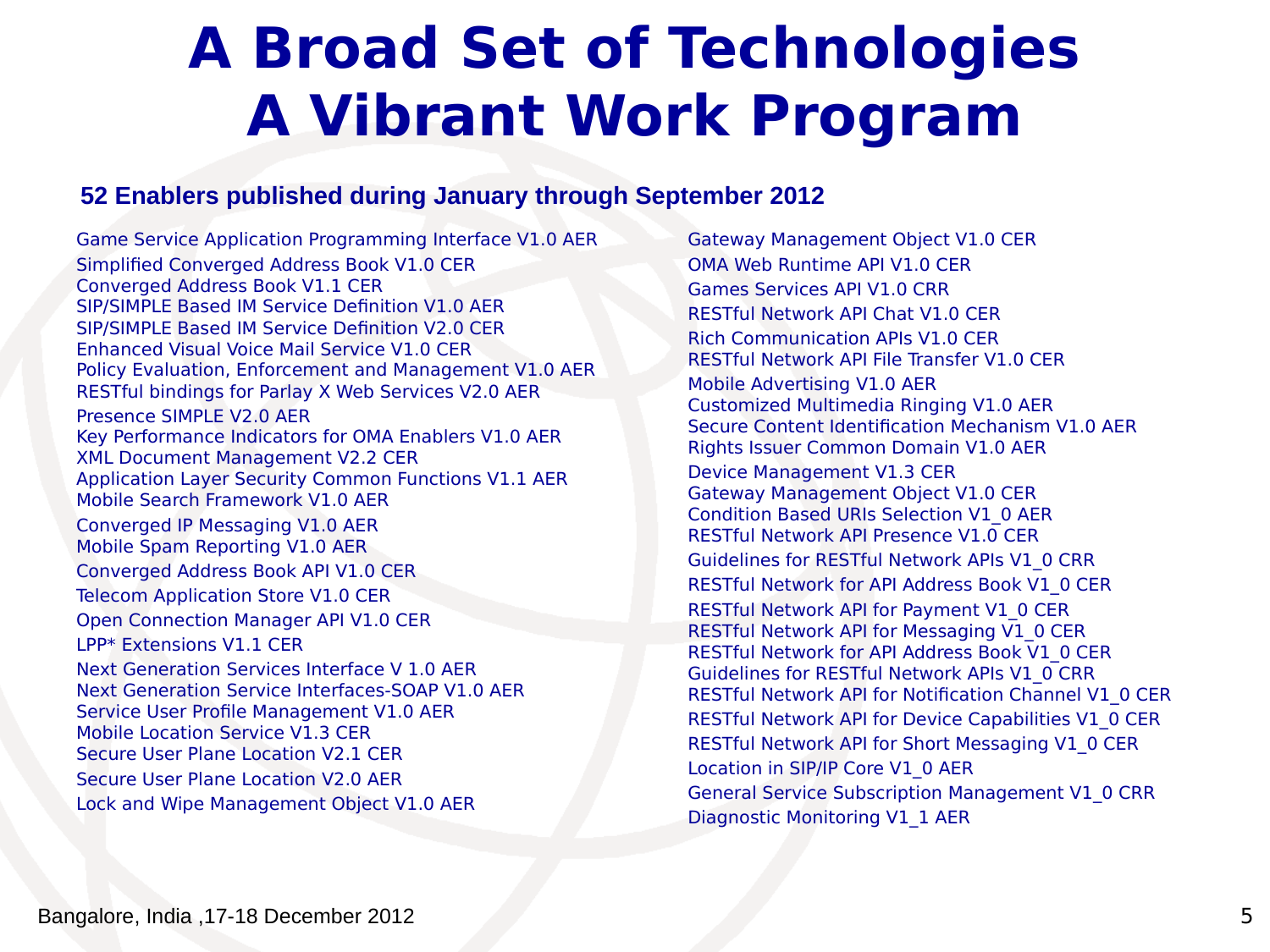

# A Broad Set of Technologies A Vibrant Work Program
52 Enablers published during January through September 2012
Game Service Application Programming Interface V1.0 AER
Simplified Converged Address Book V1.0 CER
Converged Address Book V1.1 CER
SIP/SIMPLE Based IM Service Definition V1.0 AER
SIP/SIMPLE Based IM Service Definition V2.0 CER
Enhanced Visual Voice Mail Service V1.0 CER
Policy Evaluation, Enforcement and Management V1.0 AER
RESTful bindings for Parlay X Web Services V2.0 AER
Presence SIMPLE V2.0 AER
Key Performance Indicators for OMA Enablers V1.0 AER
XML Document Management V2.2 CER
Application Layer Security Common Functions V1.1 AER
Mobile Search Framework V1.0 AER
Converged IP Messaging V1.0 AER
Mobile Spam Reporting V1.0 AER
Converged Address Book API V1.0 CER
Telecom Application Store V1.0 CER
Open Connection Manager API V1.0 CER
LPP* Extensions V1.1 CER
Next Generation Services Interface V 1.0 AER
Next Generation Service Interfaces-SOAP V1.0 AER
Service User Profile Management V1.0 AER
Mobile Location Service V1.3 CER
Secure User Plane Location V2.1 CER
Secure User Plane Location V2.0 AER
Lock and Wipe Management Object V1.0 AER
Gateway Management Object V1.0 CER
OMA Web Runtime API V1.0 CER
Games Services API V1.0 CRR
RESTful Network API Chat V1.0 CER
Rich Communication APIs V1.0 CER
RESTful Network API File Transfer V1.0 CER
Mobile Advertising V1.0 AER
Customized Multimedia Ringing V1.0 AER
Secure Content Identification Mechanism V1.0 AER
Rights Issuer Common Domain V1.0 AER
Device Management V1.3 CER
Gateway Management Object V1.0 CER
Condition Based URIs Selection V1_0 AER
RESTful Network API Presence V1.0 CER
Guidelines for RESTful Network APIs V1_0 CRR
RESTful Network for API Address Book V1_0 CER
RESTful Network API for Payment V1_0 CER
RESTful Network API for Messaging V1_0 CER
RESTful Network for API Address Book V1_0 CER
Guidelines for RESTful Network APIs V1_0 CRR
RESTful Network API for Notification Channel V1_0 CER
RESTful Network API for Device Capabilities V1_0 CER
RESTful Network API for Short Messaging V1_0 CER
Location in SIP/IP Core V1_0 AER
General Service Subscription Management V1_0 CRR
Diagnostic Monitoring V1_1 AER

Bangalore, India ,17-18 December 2012
5